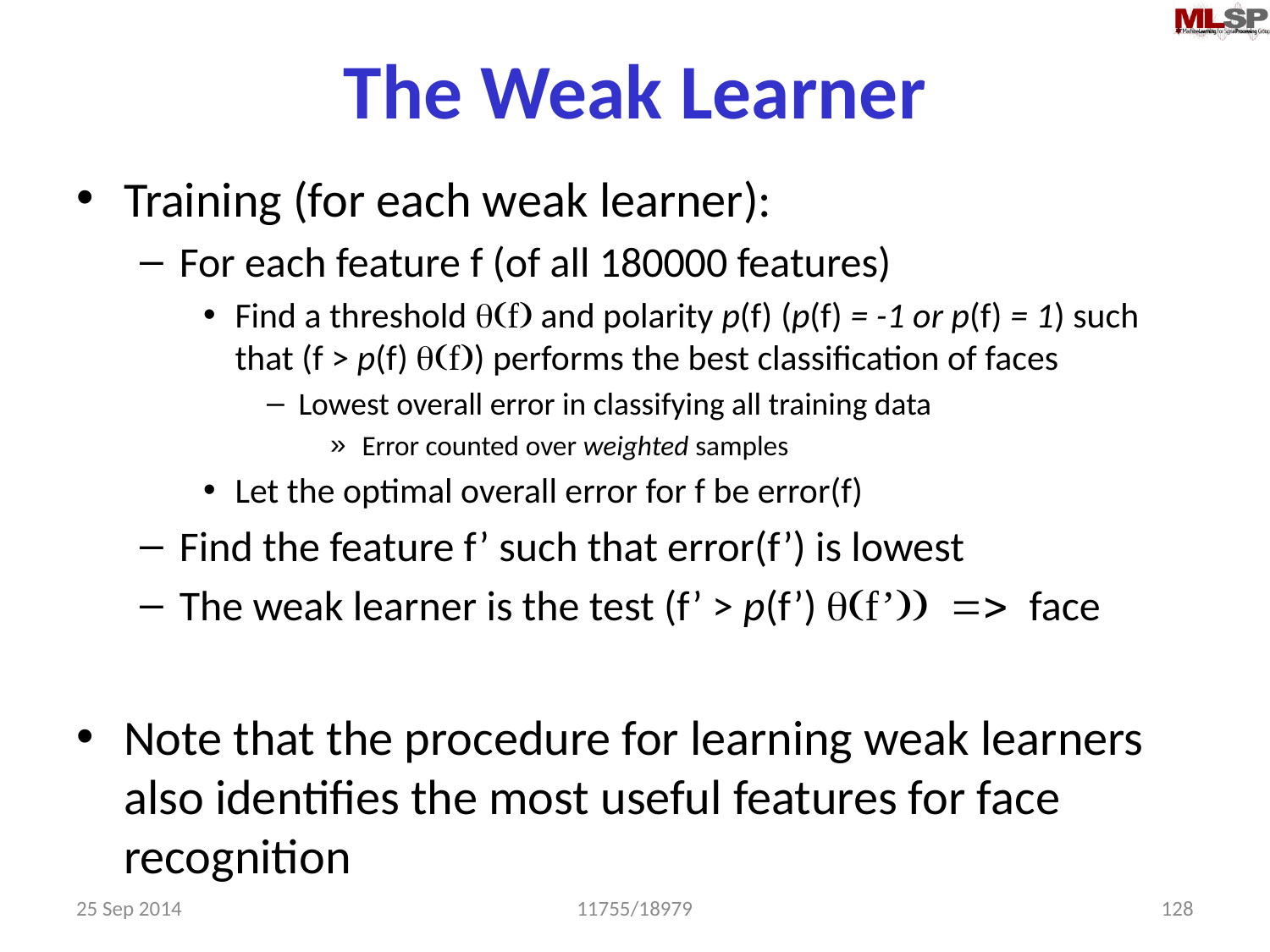

# The Weak Learner
Training (for each weak learner):
For each feature f (of all 180000 features)
Find a threshold θ(f) and polarity p(f) (p(f) = -1 or p(f) = 1) such that (f > p(f) θ(f)) performs the best classification of faces
Lowest overall error in classifying all training data
Error counted over weighted samples
Let the optimal overall error for f be error(f)
Find the feature f’ such that error(f’) is lowest
The weak learner is the test (f’ > p(f’) θ(f’)) => face

Note that the procedure for learning weak learners also identifies the most useful features for face recognition
25 Sep 2014
11755/18979
128